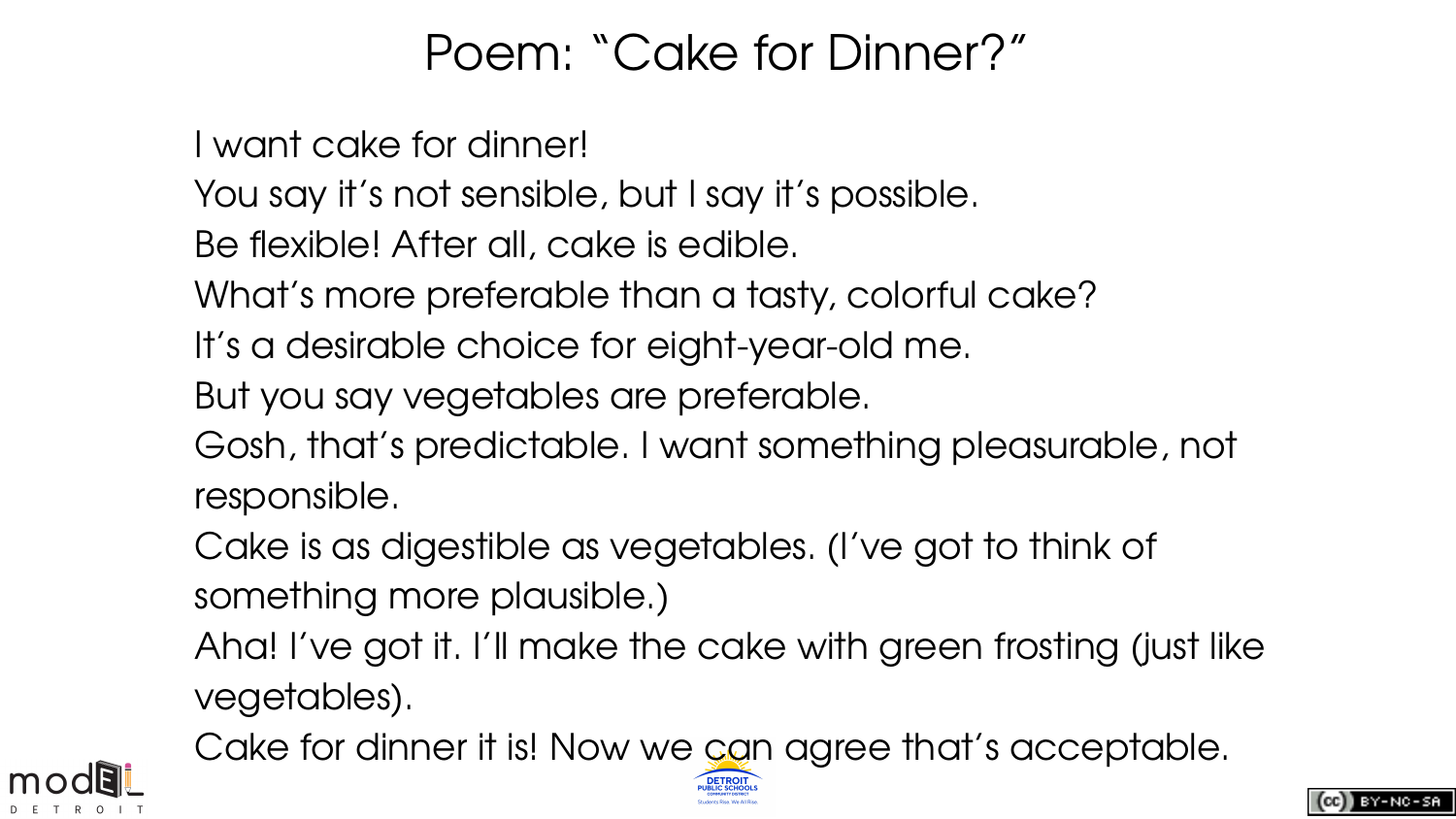

# Poem: “Cake for Dinner?”
I want cake for dinner!
You say it’s not sensible, but I say it’s possible.
Be flexible! After all, cake is edible.
What’s more preferable than a tasty, colorful cake?
It’s a desirable choice for eight-year-old me.
But you say vegetables are preferable.
Gosh, that’s predictable. I want something pleasurable, not responsible.
Cake is as digestible as vegetables. (I’ve got to think of something more plausible.)
Aha! I’ve got it. I’ll make the cake with green frosting (just like vegetables).
Cake for dinner it is! Now we can agree that’s acceptable.